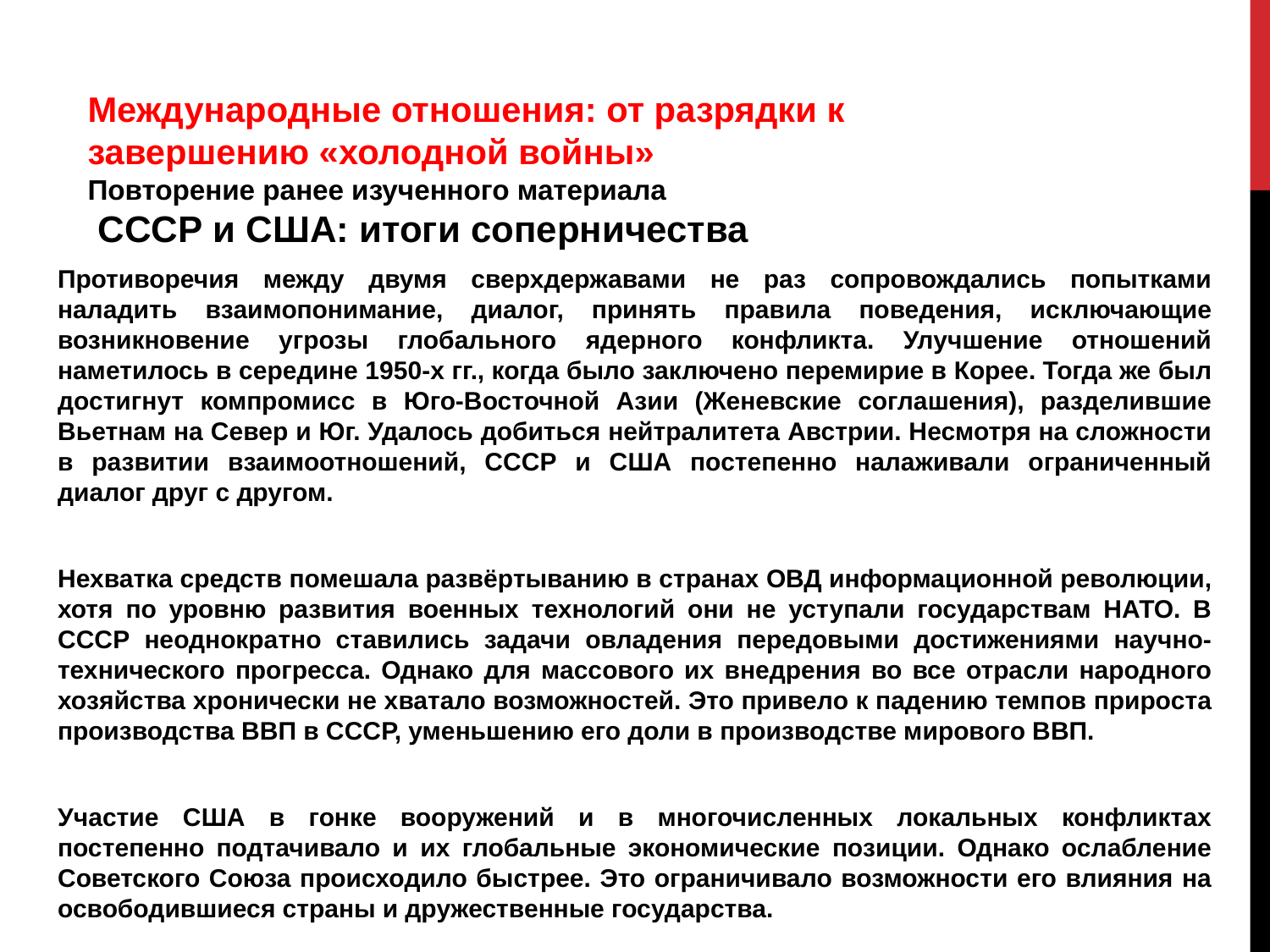

# Международные отношения: от разрядки к завершению «холодной войны» Повторение ранее изученного материала СССР и США: итоги соперничества
Противоречия между двумя сверхдержавами не раз сопровождались попытками наладить взаимопонимание, диалог, принять правила поведения, исключающие возникновение угрозы глобального ядерного конфликта. Улучшение отношений наметилось в середине 1950-х гг., когда было заключено перемирие в Корее. Тогда же был достигнут компромисс в Юго-Восточной Азии (Женевские соглашения), разделившие Вьетнам на Север и Юг. Удалось добиться нейтралитета Австрии. Несмотря на сложности в развитии взаимоотношений, СССР и США постепенно налаживали ограниченный диалог друг с другом.

Нехватка средств помешала развёртыванию в странах ОВД информационной революции, хотя по уровню развития военных технологий они не уступали государствам НАТО. В СССР неоднократно ставились задачи овладения передовыми достижениями научно-технического прогресса. Однако для массового их внедрения во все отрасли народного хозяйства хронически не хватало возможностей. Это привело к падению темпов прироста производства ВВП в СССР, уменьшению его доли в производстве мирового ВВП.

Участие США в гонке вооружений и в многочисленных локальных конфликтах постепенно подтачивало и их глобальные экономические позиции. Однако ослабление Советского Союза происходило быстрее. Это ограничивало возможности его влияния на освободившиеся страны и дружественные государства.